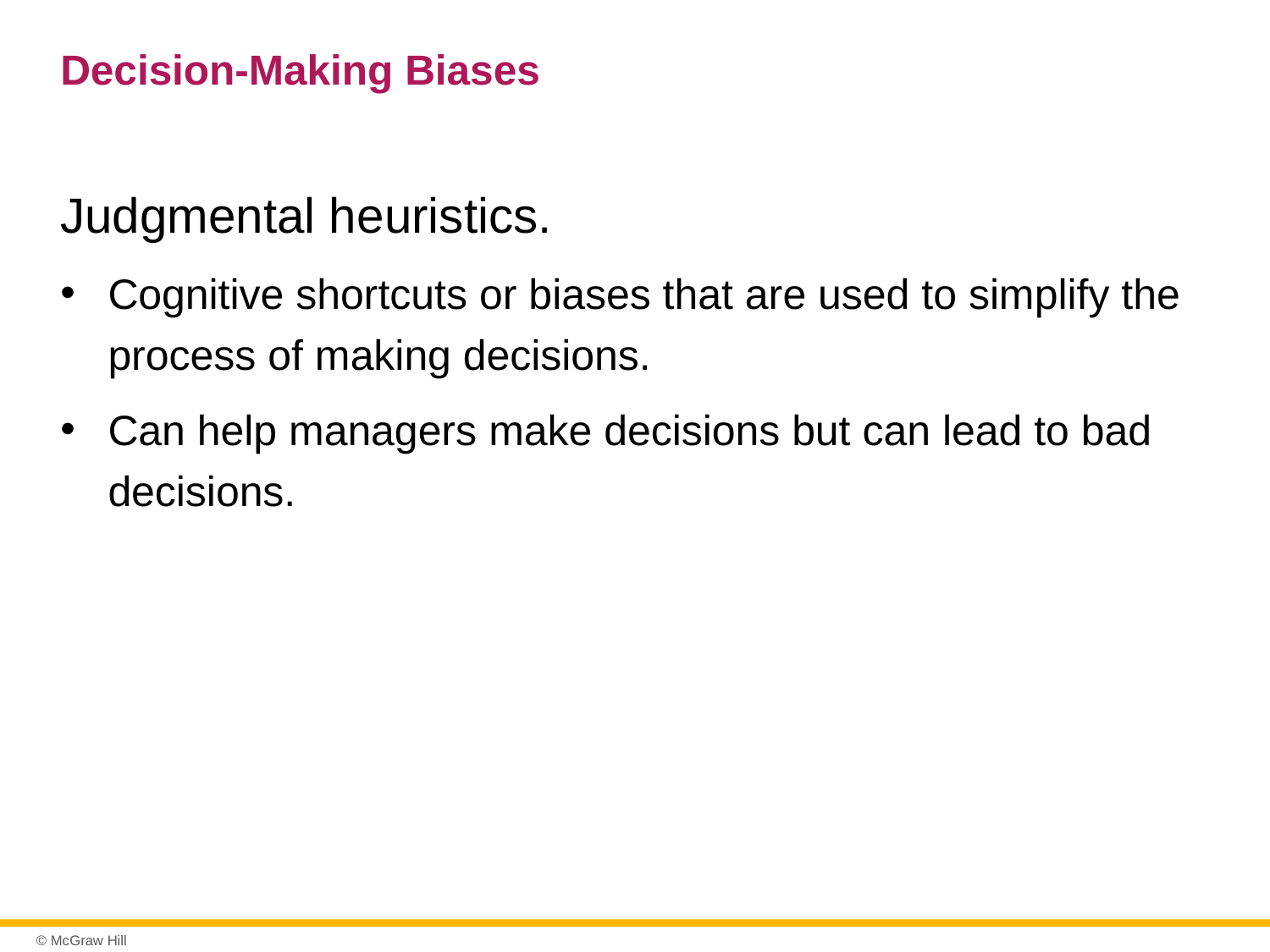

# Decision-Making Biases
Judgmental heuristics.
Cognitive shortcuts or biases that are used to simplify the process of making decisions.
Can help managers make decisions but can lead to bad decisions.